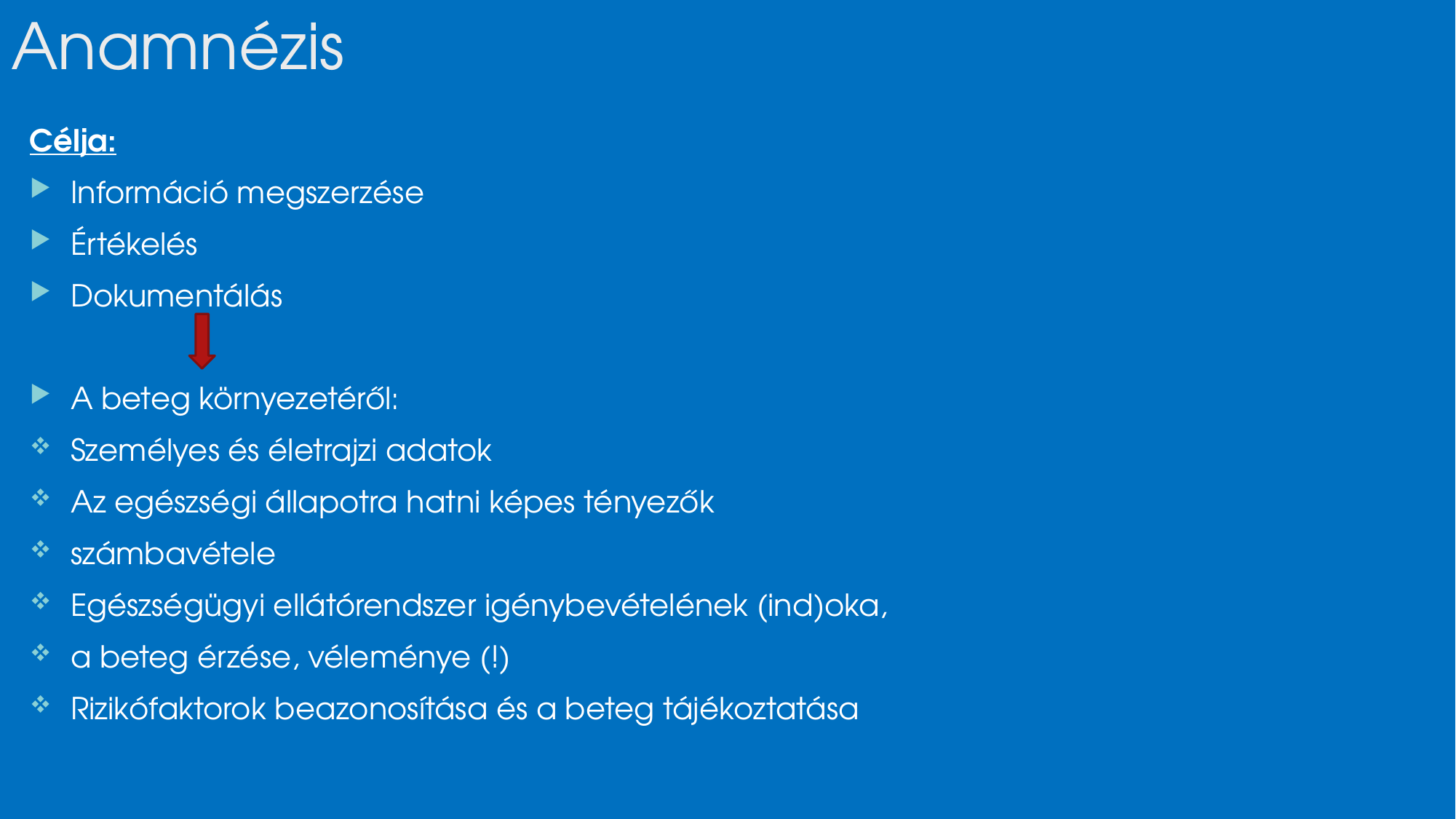

# Anamnézis
Célja:
Információ megszerzése
Értékelés
Dokumentálás

A beteg környezetéről:
Személyes és életrajzi adatok
Az egészségi állapotra hatni képes tényezők
számbavétele
Egészségügyi ellátórendszer igénybevételének (ind)oka,
a beteg érzése, véleménye (!)
Rizikófaktorok beazonosítása és a beteg tájékoztatása